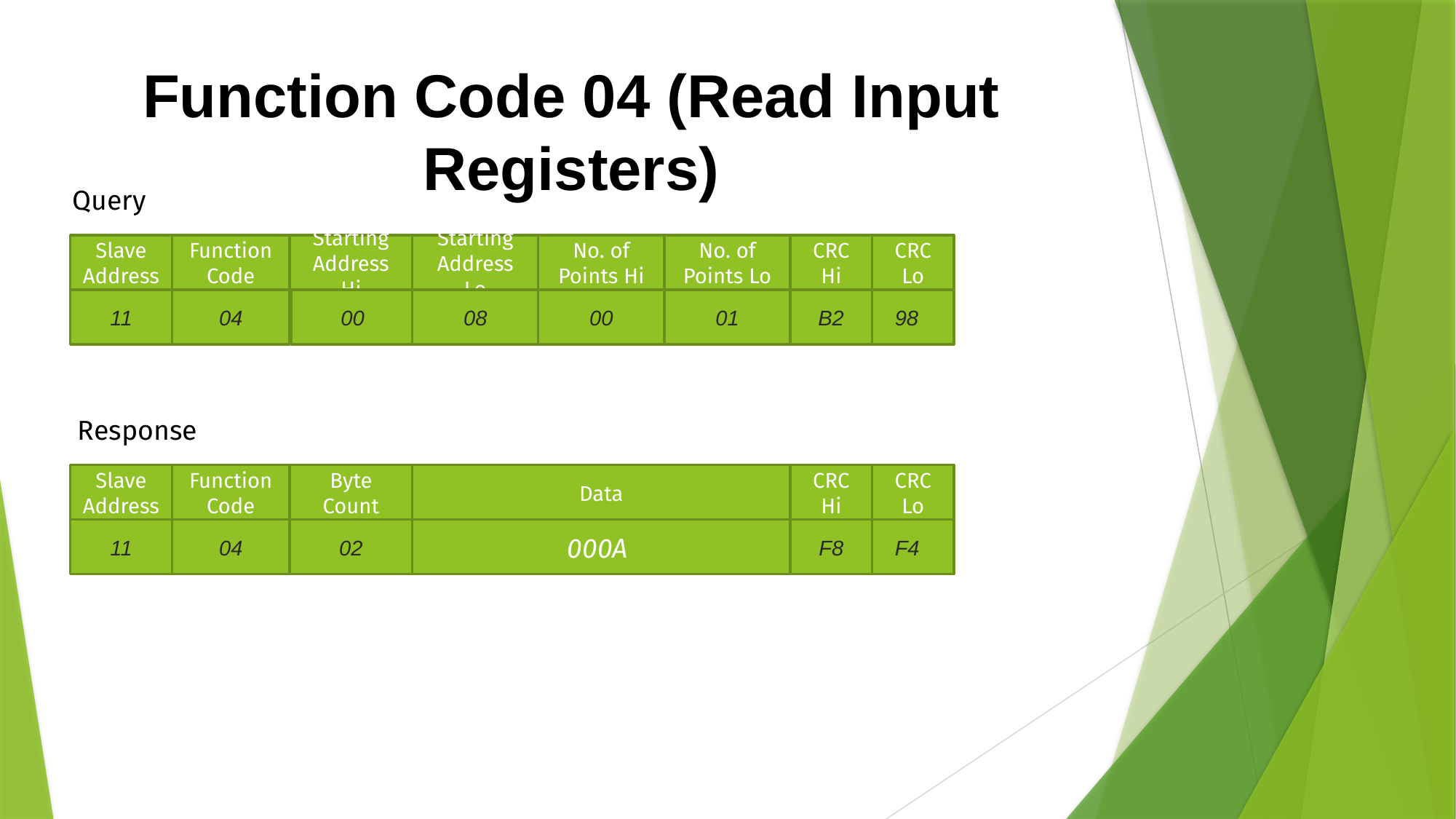

Function Code 04 (Read Input Registers)
Query
Slave Address
Function Code
Starting Address Hi
Starting Address Lo
No. of Points Hi
No. of Points Lo
CRC Hi
CRC Lo
11
04
00
08
00
01
B2
  98
Response
Slave Address
Function Code
Byte Count
Data
CRC Hi
CRC Lo
11
04
02
000A
F8
  F4